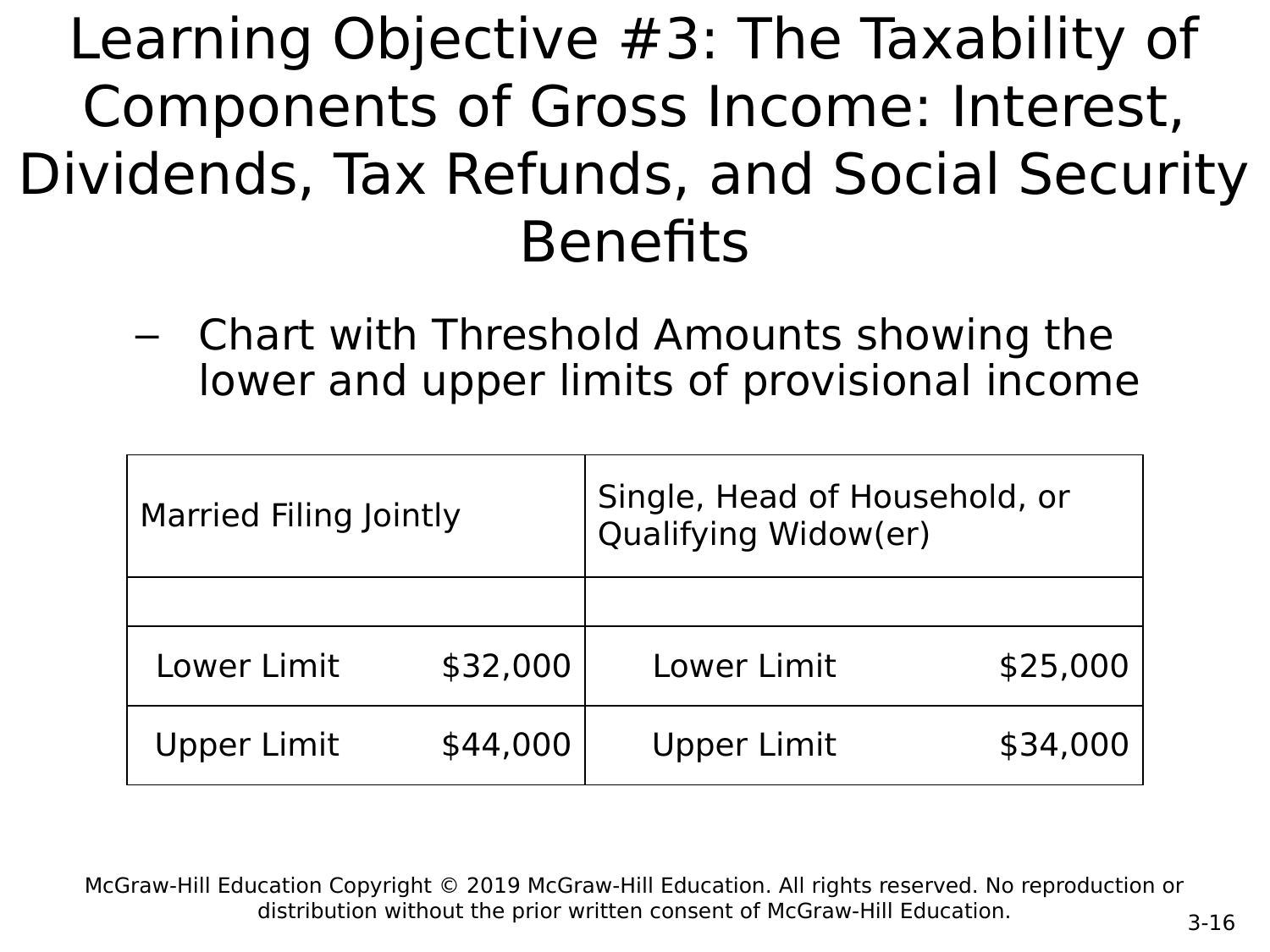

# Learning Objective #3: The Taxability of Components of Gross Income: Interest, Dividends, Tax Refunds, and Social Security Benefits
Chart with Threshold Amounts showing the lower and upper limits of provisional income
| Married Filing Jointly | Single, Head of Household, or Qualifying Widow(er) |
| --- | --- |
|  |  |
| Lower Limit $32,000 | Lower Limit $25,000 |
| Upper Limit $44,000 | Upper Limit $34,000 |
McGraw-Hill Education Copyright © 2019 McGraw-Hill Education. All rights reserved. No reproduction or distribution without the prior written consent of McGraw-Hill Education.
3-16